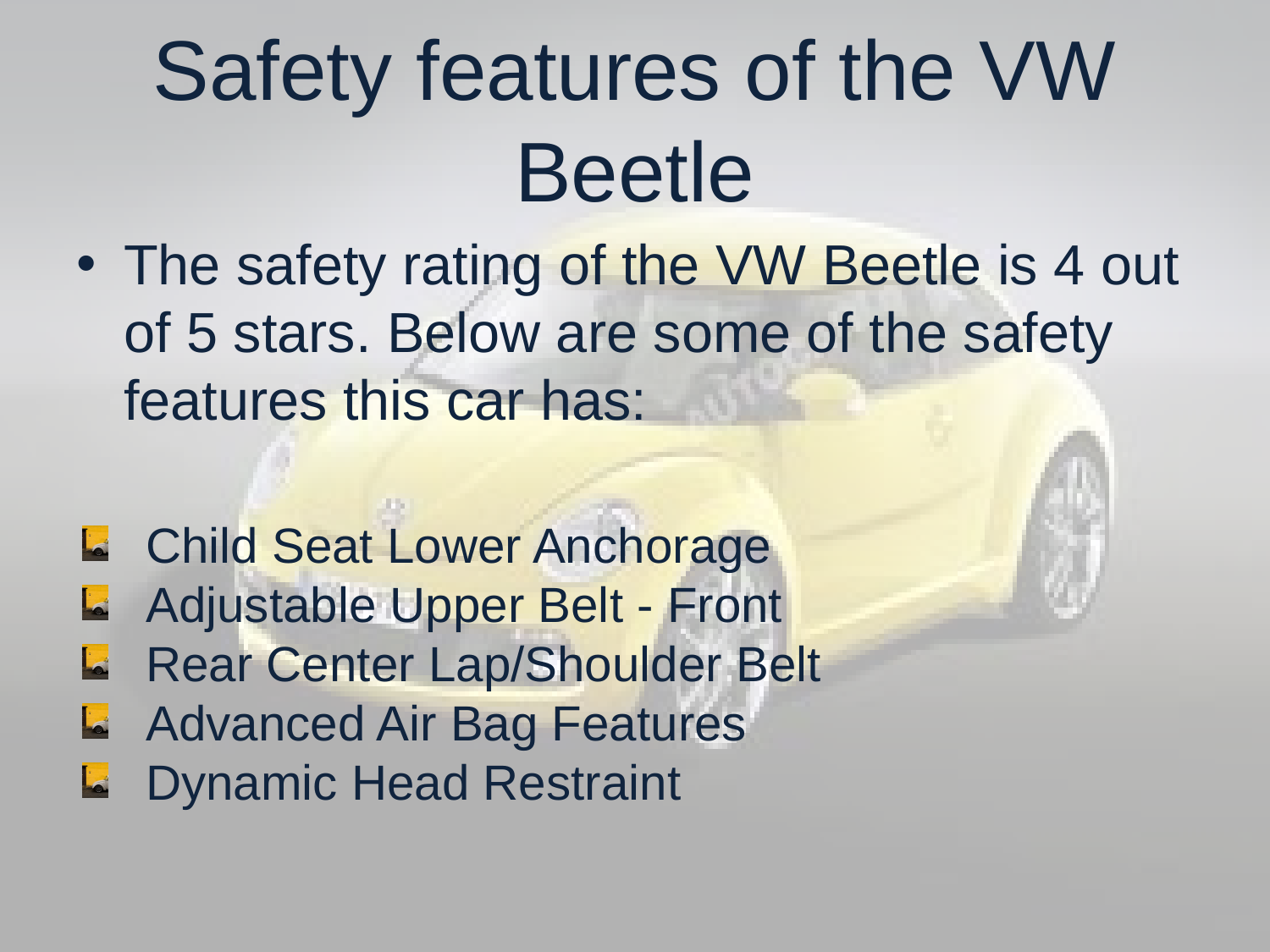

# Safety features of the VW Beetle
The safety rating of the VW Beetle is 4 out of 5 stars. Below are some of the safety features this car has:
Child Seat Lower Anchorage
Adjustable Upper Belt - Front
Rear Center Lap/Shoulder Belt
Advanced Air Bag Features
Dynamic Head Restraint